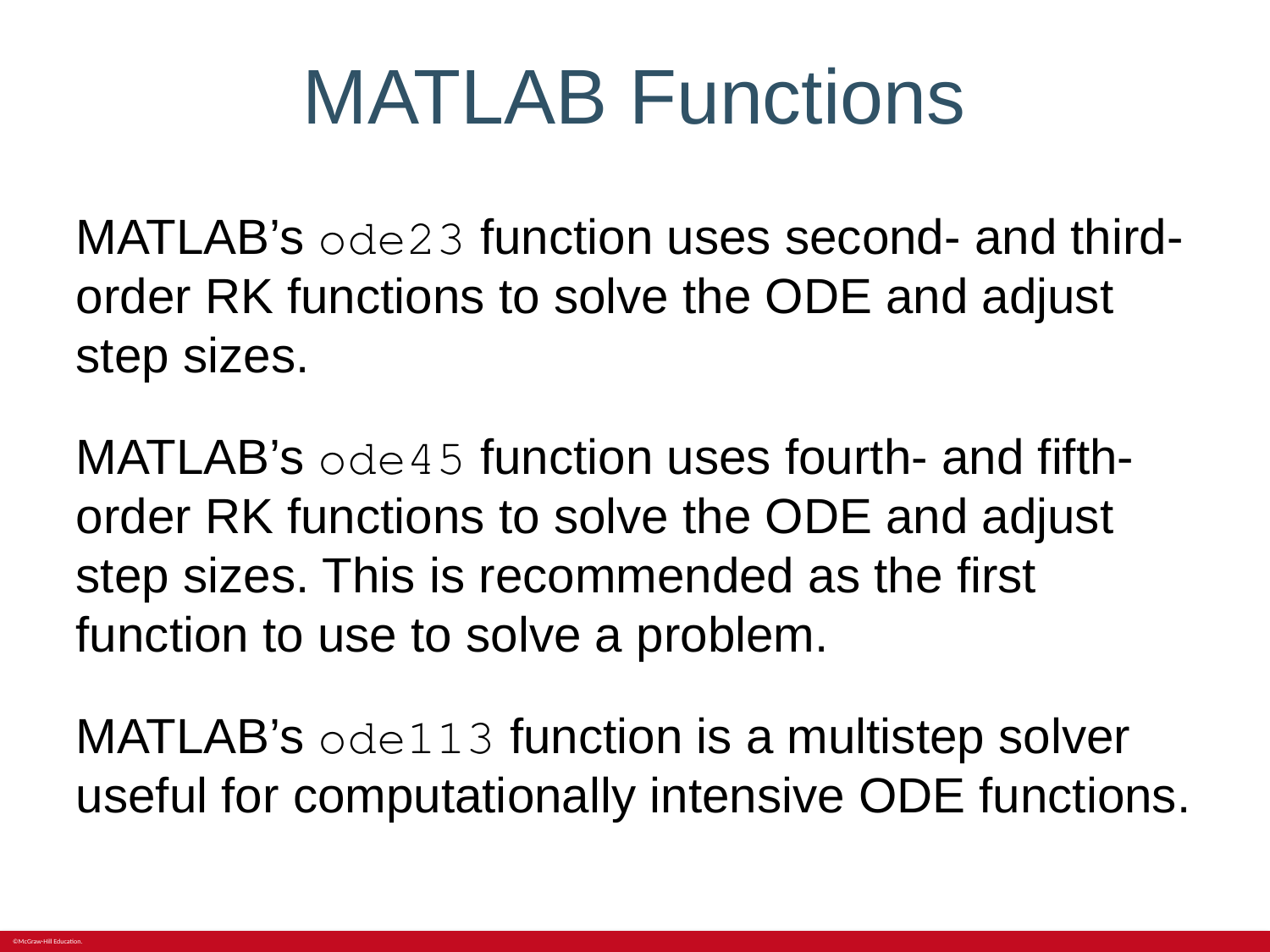

# MATLAB Functions
MATLAB’s ode23 function uses second- and third-order RK functions to solve the ODE and adjust step sizes.
MATLAB’s ode45 function uses fourth- and fifth-order RK functions to solve the ODE and adjust step sizes. This is recommended as the first function to use to solve a problem.
MATLAB’s ode113 function is a multistep solver useful for computationally intensive ODE functions.